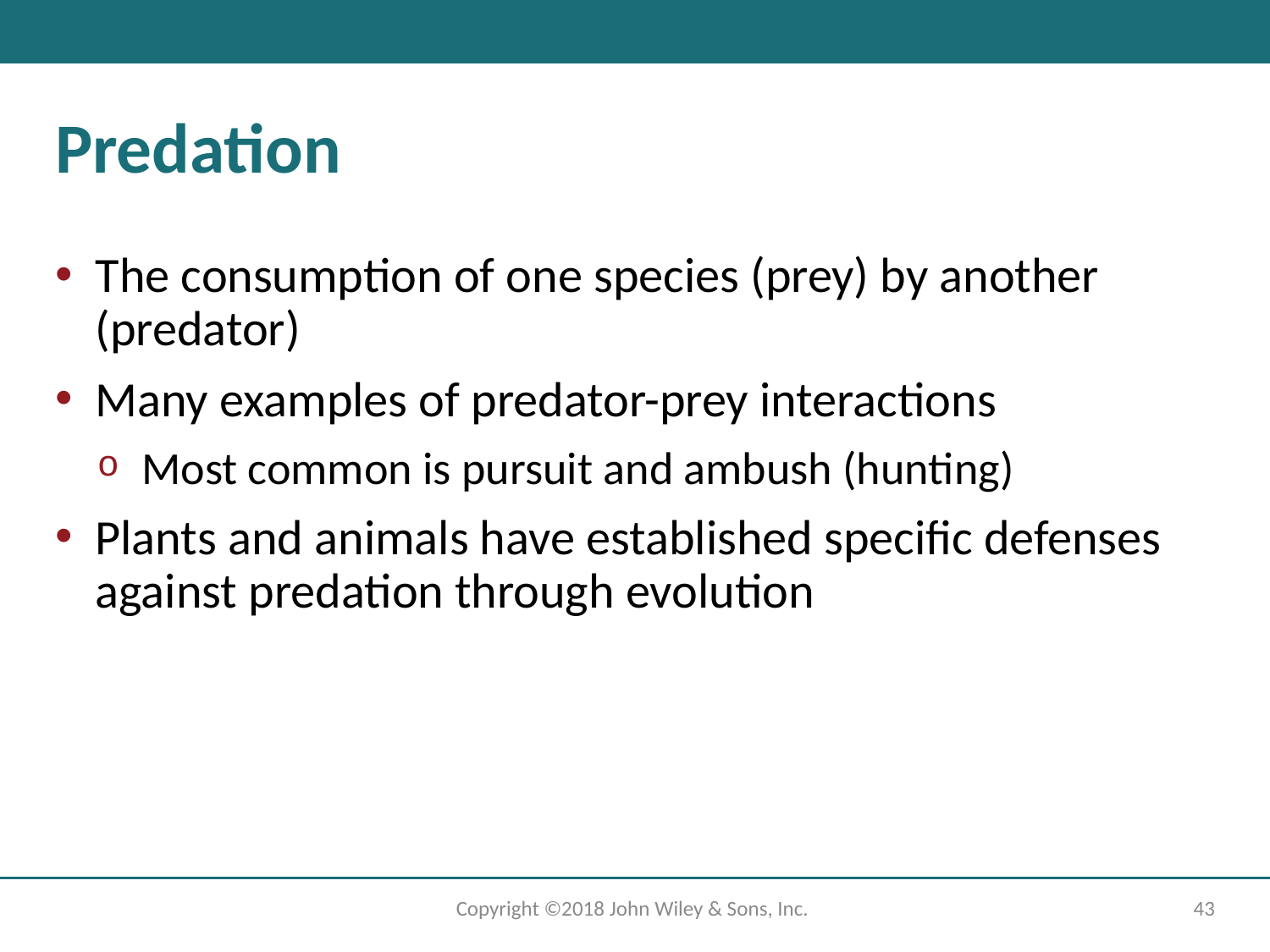

# Predation
The consumption of one species (prey) by another (predator)
Many examples of predator-prey interactions
Most common is pursuit and ambush (hunting)
Plants and animals have established specific defenses against predation through evolution
Copyright ©2018 John Wiley & Sons, Inc.
43